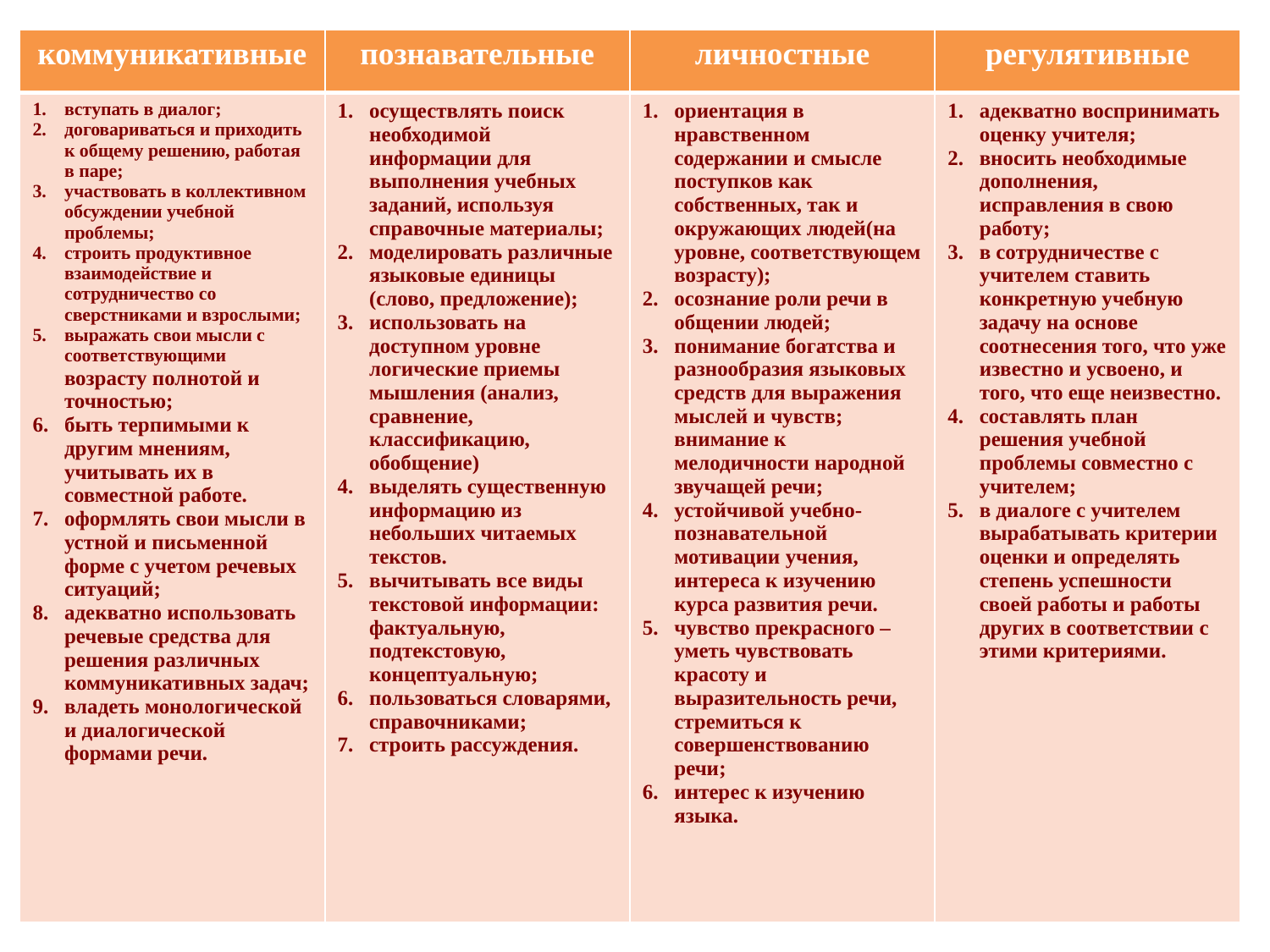

| коммуникативные | познавательные | личностные | регулятивные |
| --- | --- | --- | --- |
| вступать в диалог; договариваться и приходить к общему решению, работая в паре; участвовать в коллективном обсуждении учебной проблемы; строить продуктивное взаимодействие и сотрудничество со сверстниками и взрослыми; выражать свои мысли с соответствующими возрасту полнотой и точностью; быть терпимыми к другим мнениям, учитывать их в совместной работе. оформлять свои мысли в устной и письменной форме с учетом речевых ситуаций; адекватно использовать речевые средства для решения различных коммуникативных задач; владеть монологической и диалогической формами речи. | осуществлять поиск необходимой информации для выполнения учебных заданий, используя справочные материалы; моделировать различные языковые единицы (слово, предложение); использовать на доступном уровне логические приемы мышления (анализ, сравнение, классификацию, обобщение) выделять существенную информацию из небольших читаемых текстов. вычитывать все виды текстовой информации: фактуальную, подтекстовую, концептуальную; пользоваться словарями, справочниками; строить рассуждения. | ориентация в нравственном содержании и смысле поступков как собственных, так и окружающих людей(на уровне, соответствующем возрасту); осознание роли речи в общении людей; понимание богатства и разнообразия языковых средств для выражения мыслей и чувств; внимание к мелодичности народной звучащей речи; устойчивой учебно-познавательной мотивации учения, интереса к изучению курса развития речи. чувство прекрасного – уметь чувствовать красоту и выразительность речи, стремиться к совершенствованию речи; интерес к изучению языка. | адекватно воспринимать оценку учителя; вносить необходимые дополнения, исправления в свою работу; в сотрудничестве с учителем ставить конкретную учебную задачу на основе соотнесения того, что уже известно и усвоено, и того, что еще неизвестно. составлять план решения учебной проблемы совместно с учителем; в диалоге с учителем вырабатывать критерии оценки и определять степень успешности своей работы и работы других в соответствии с этими критериями. |
# Универсальные учебные действия: